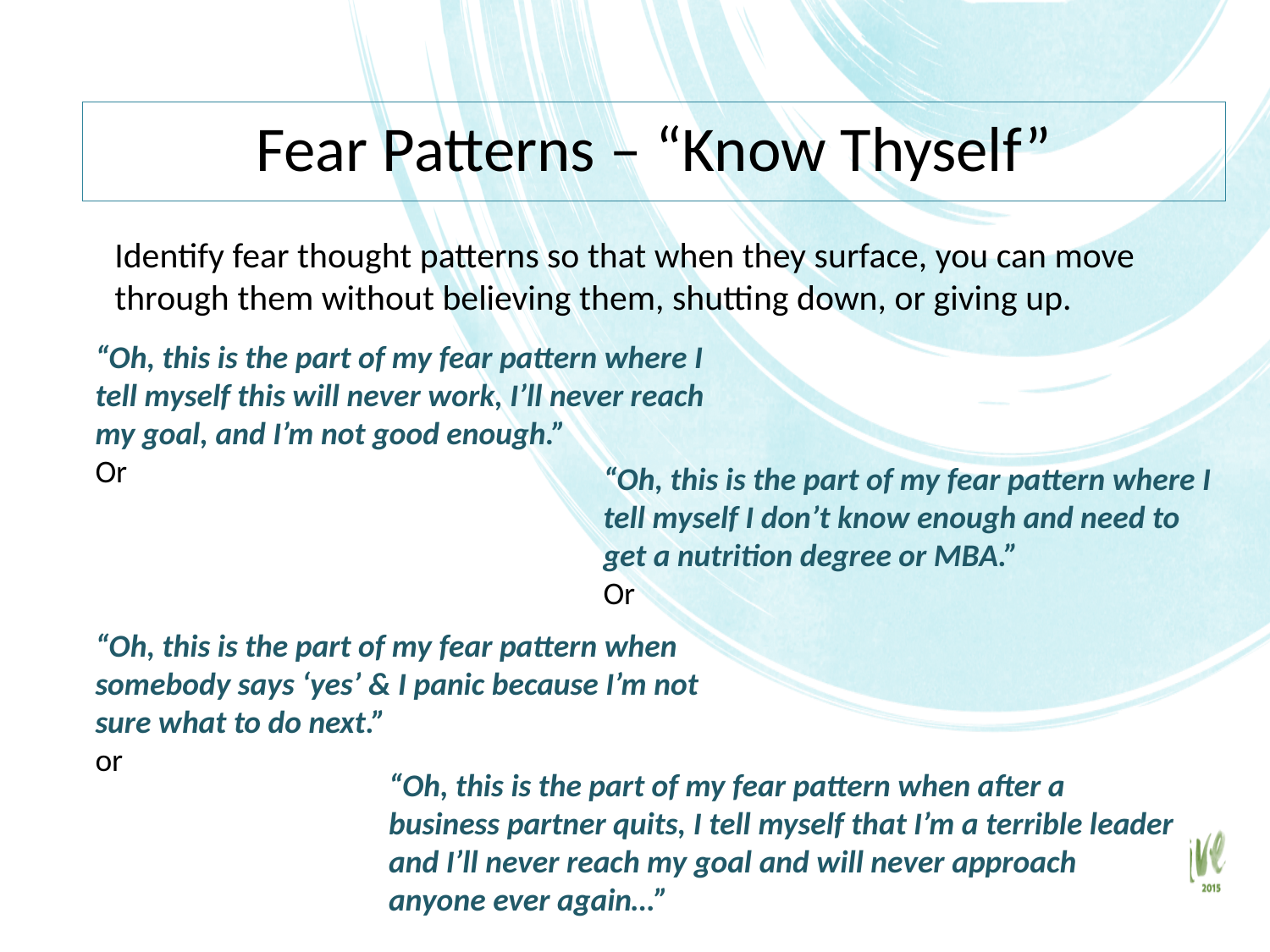

Fear Patterns – “Know Thyself”
Identify fear thought patterns so that when they surface, you can move through them without believing them, shutting down, or giving up.

“Oh, this is the part of my fear pattern where I tell myself this will never work, I’ll never reach my goal, and I’m not good enough.”
Or
“Oh, this is the part of my fear pattern where I tell myself I don’t know enough and need to get a nutrition degree or MBA.”
Or
“Oh, this is the part of my fear pattern when somebody says ‘yes’ & I panic because I’m not sure what to do next.”
or
“Oh, this is the part of my fear pattern when after a business partner quits, I tell myself that I’m a terrible leader and I’ll never reach my goal and will never approach anyone ever again…”